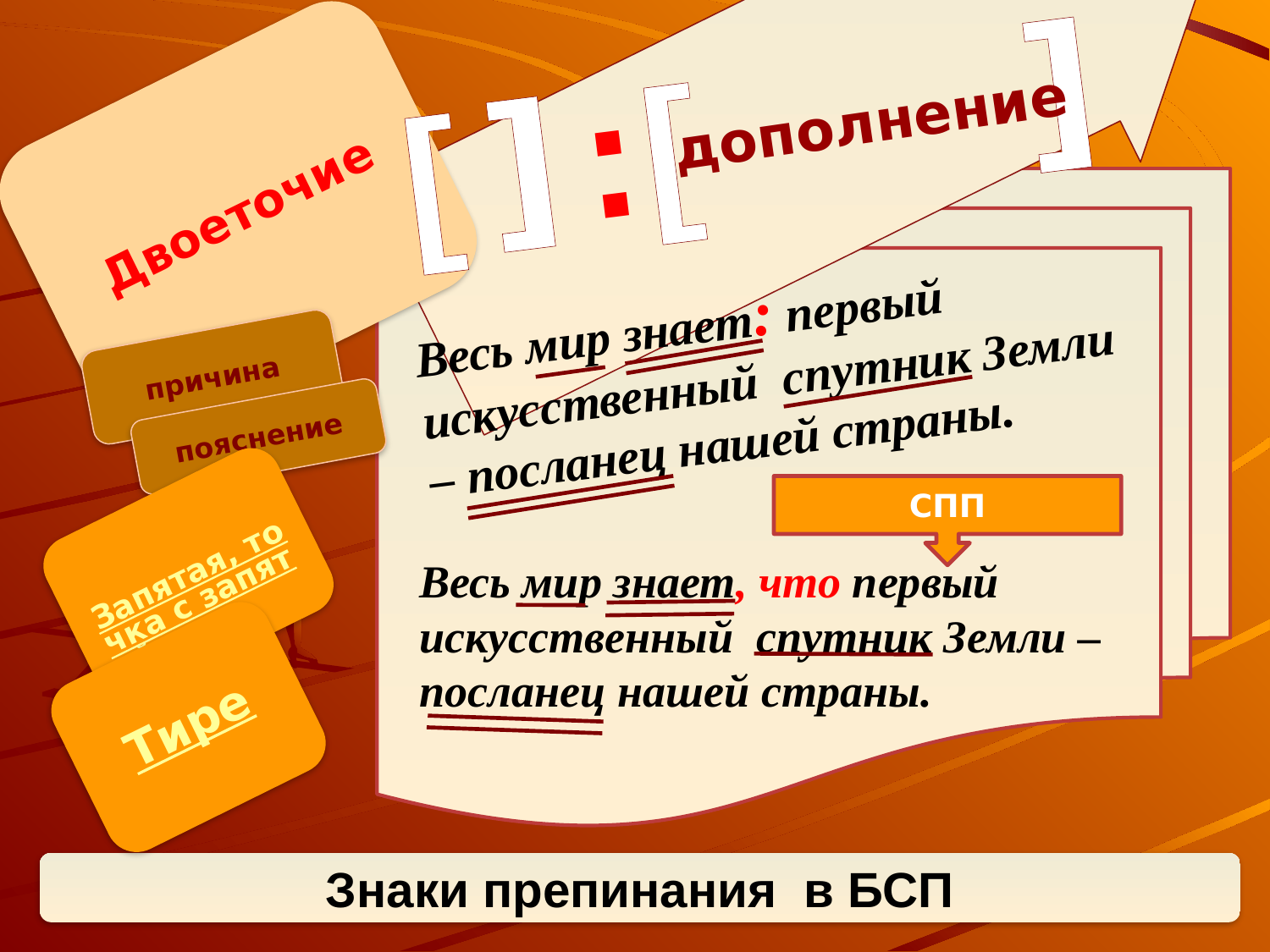

]
[
[
]
:
дополнение

Двоеточие

Весь мир знает: первый искусственный  спутник Земли – посланец нашей страны.
причина
пояснение
СПП

Запятая, точка с запятой
Весь мир знает, что первый искусственный  спутник Земли – посланец нашей страны.

Тире
Знаки препинания  в БСП